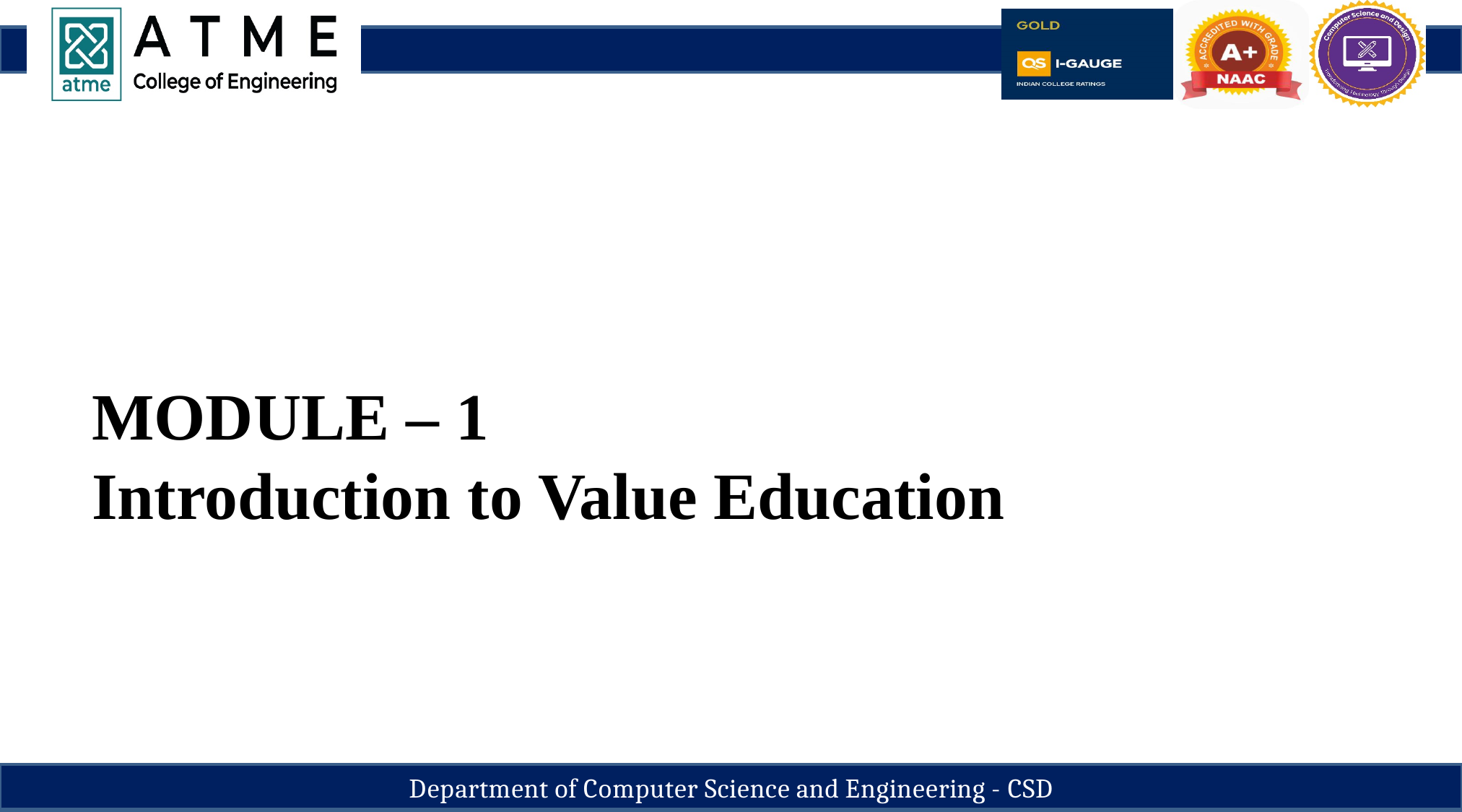

MODULE – 1
Introduction to Value Education
Department of Computer Science and Engineering - CSD